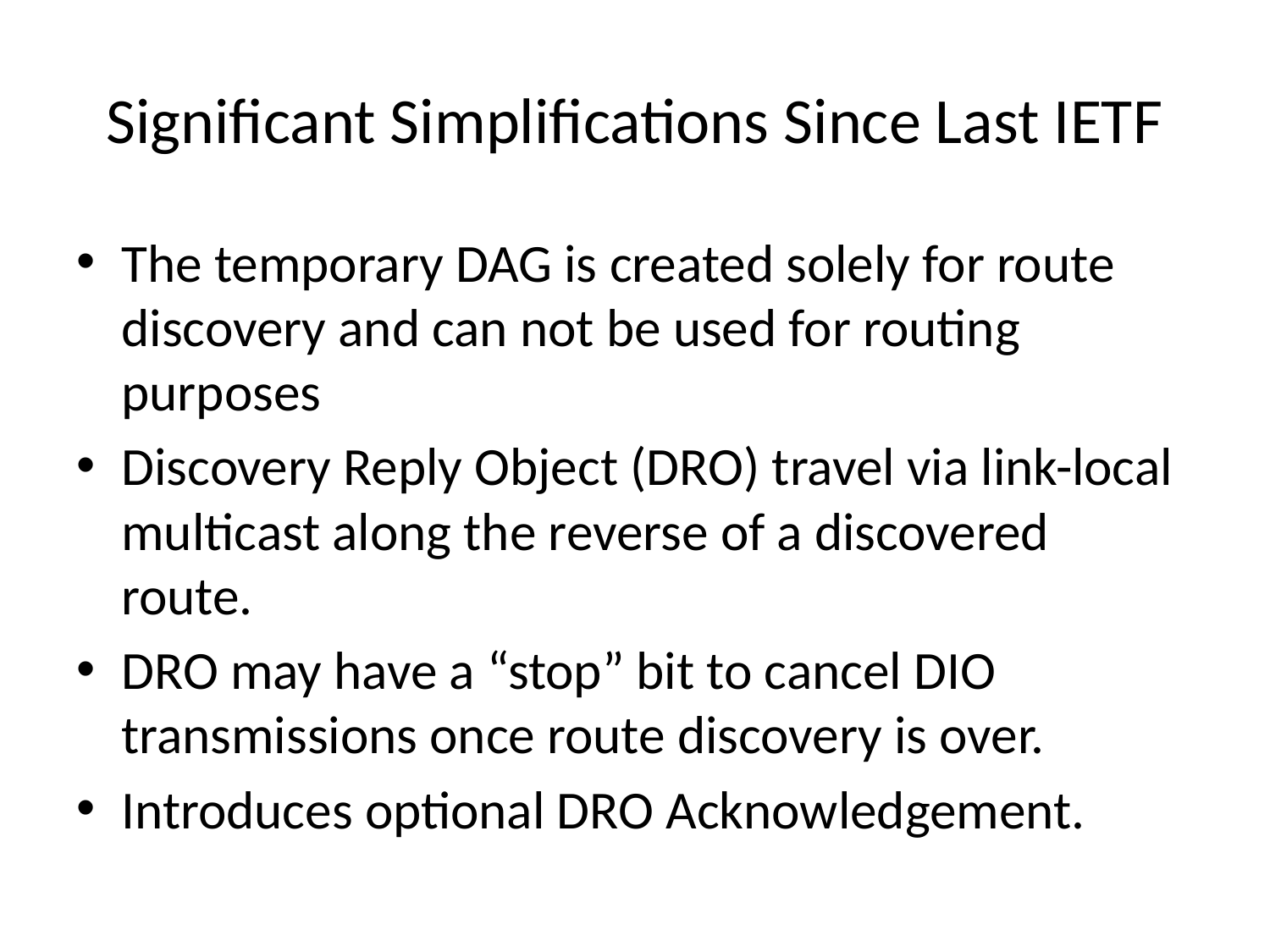

# Significant Simplifications Since Last IETF
The temporary DAG is created solely for route discovery and can not be used for routing purposes
Discovery Reply Object (DRO) travel via link-local multicast along the reverse of a discovered route.
DRO may have a “stop” bit to cancel DIO transmissions once route discovery is over.
Introduces optional DRO Acknowledgement.